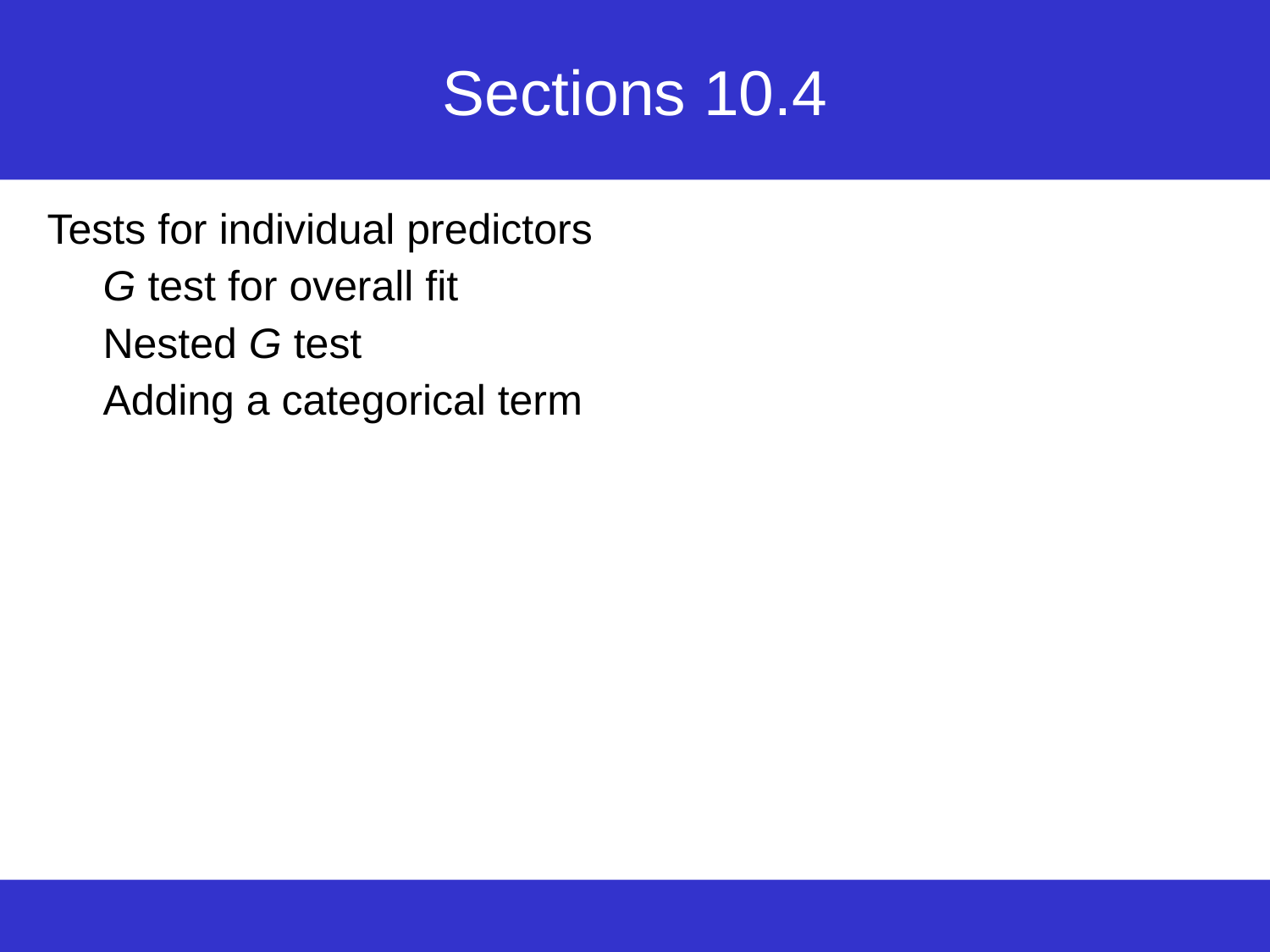

# Sections 10.4
Tests for individual predictors
G test for overall fit
Nested G test
Adding a categorical term